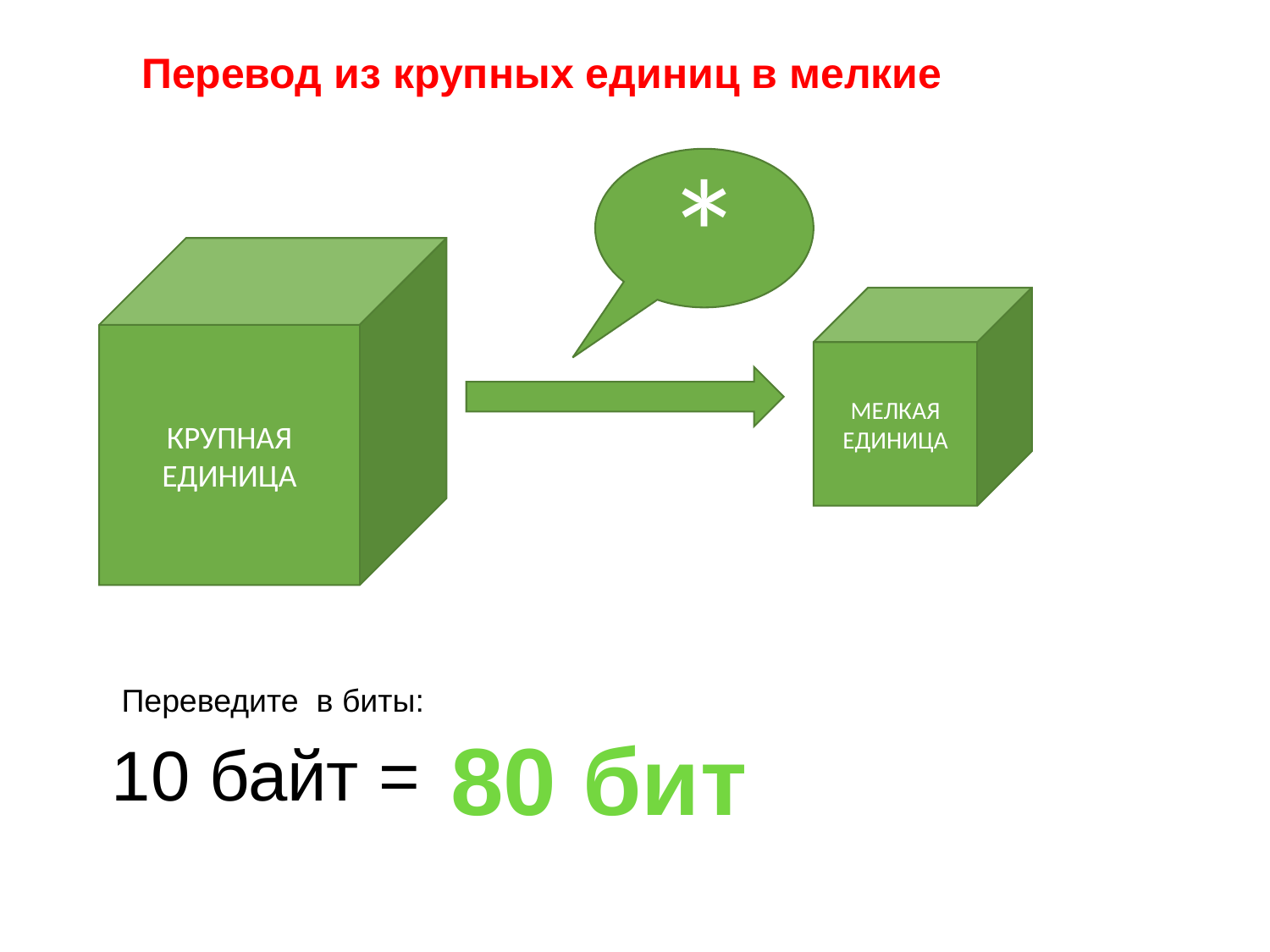

Перевод из крупных единиц в мелкие
*
КРУПНАЯ
ЕДИНИЦА
МЕЛКАЯ
ЕДИНИЦА

Переведите  в биты:
80 бит
10 байт =